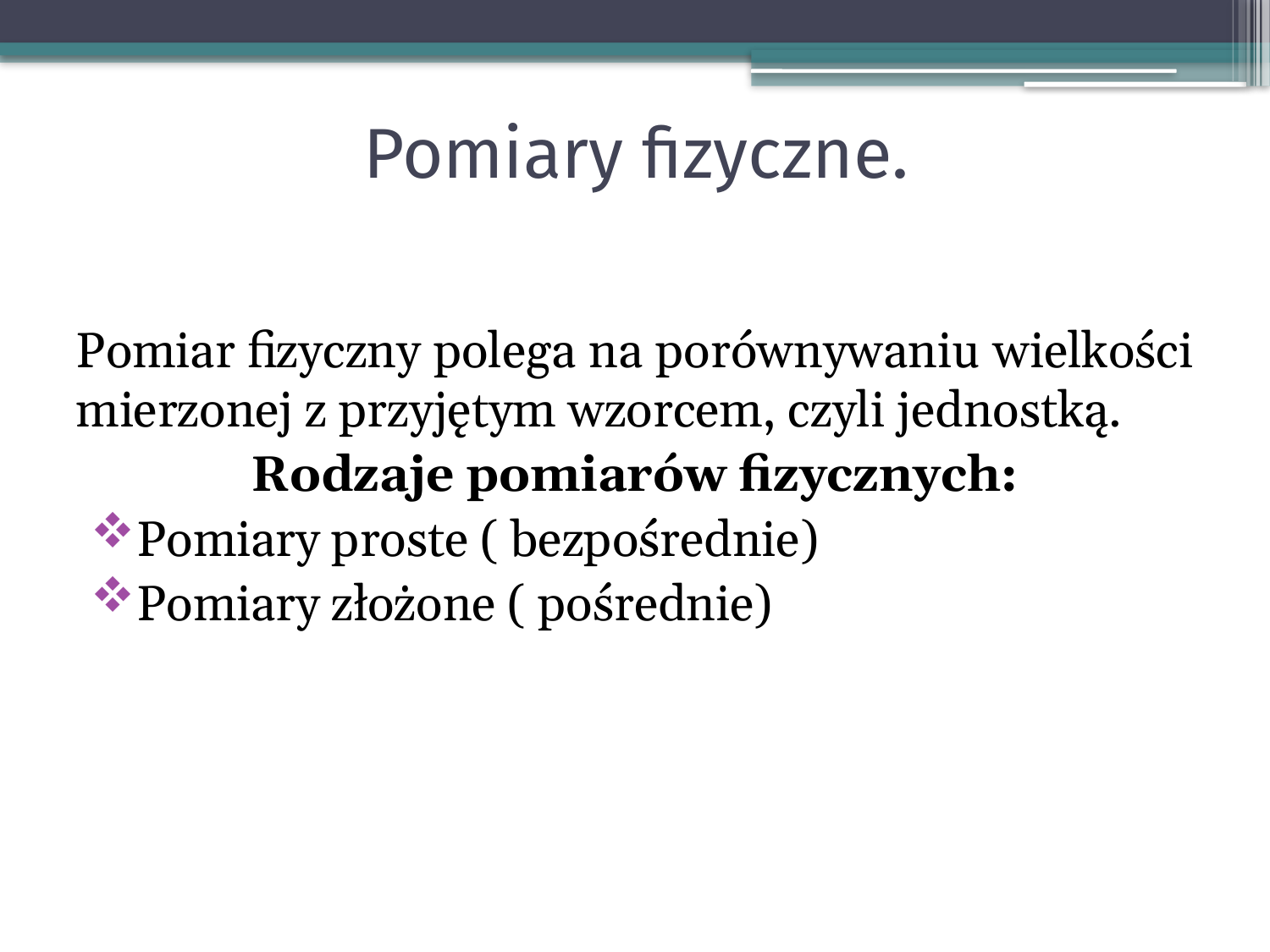

# Pomiary fizyczne.
Pomiar fizyczny polega na porównywaniu wielkości mierzonej z przyjętym wzorcem, czyli jednostką.
Rodzaje pomiarów fizycznych:
Pomiary proste ( bezpośrednie)
Pomiary złożone ( pośrednie)